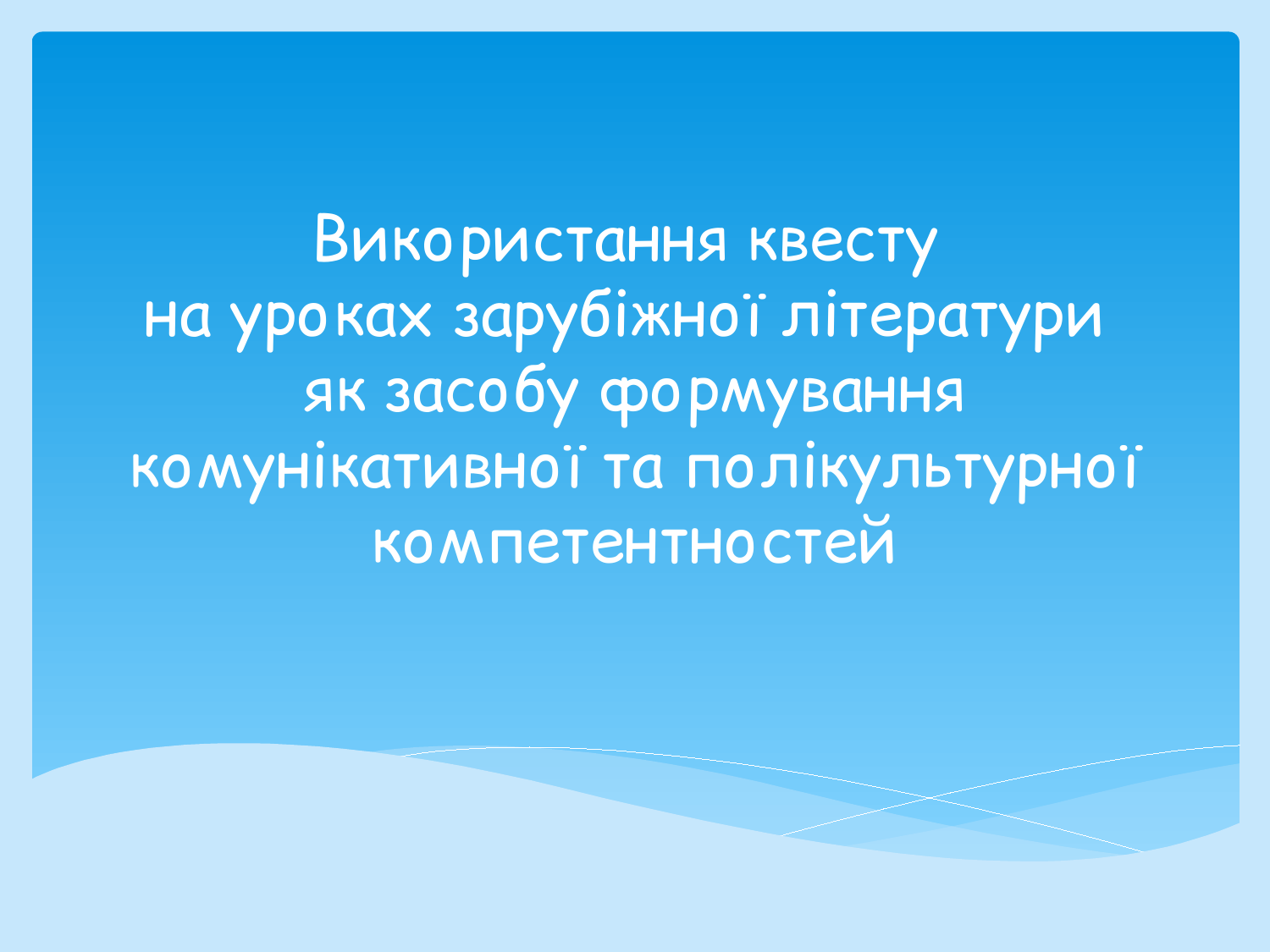

# Використання квесту на уроках зарубіжної літератури як засобу формування комунікативної та полікультурної компетентностей